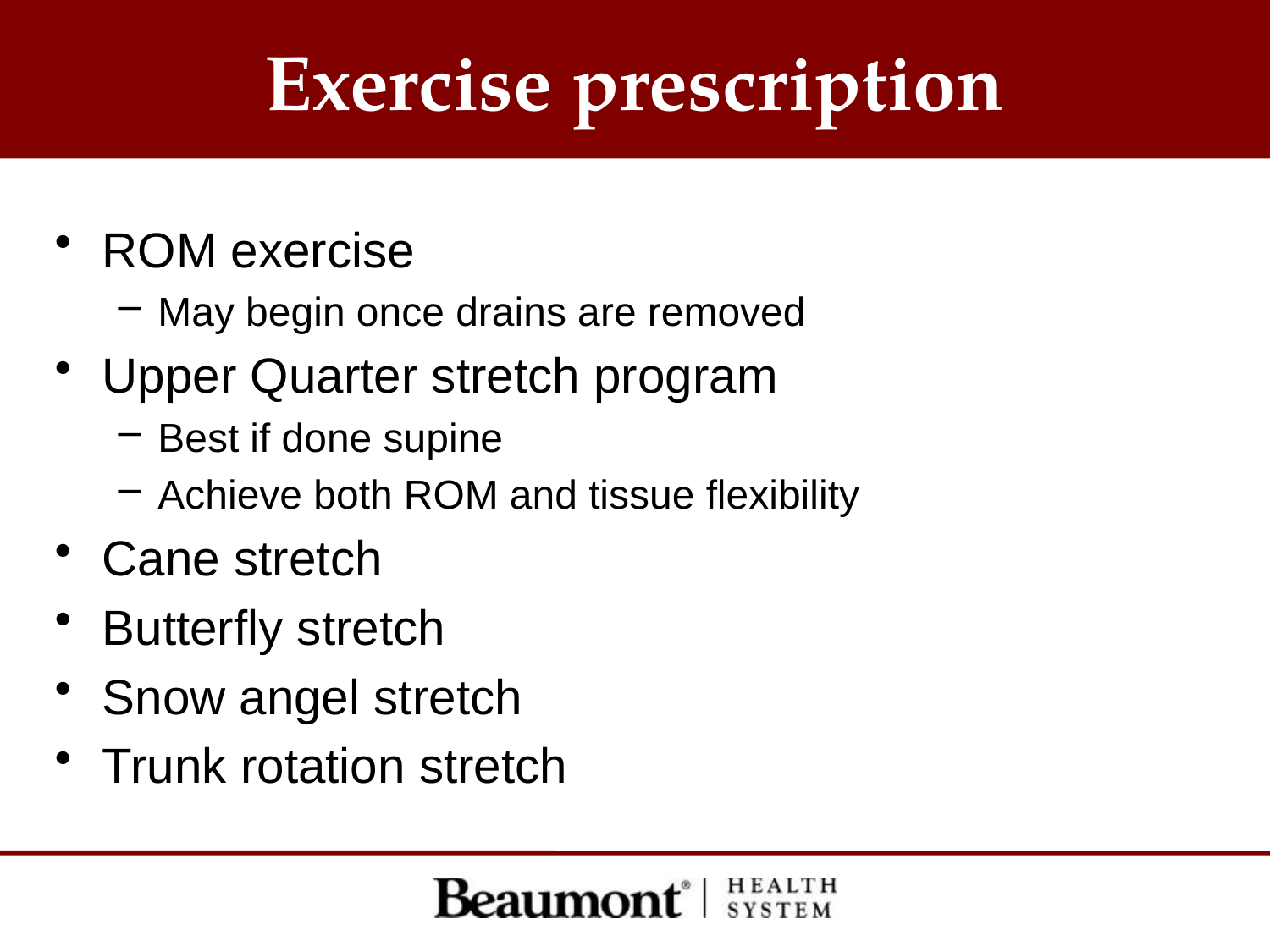

# Exercise prescription
ROM exercise
May begin once drains are removed
Upper Quarter stretch program
Best if done supine
Achieve both ROM and tissue flexibility
Cane stretch
Butterfly stretch
Snow angel stretch
Trunk rotation stretch